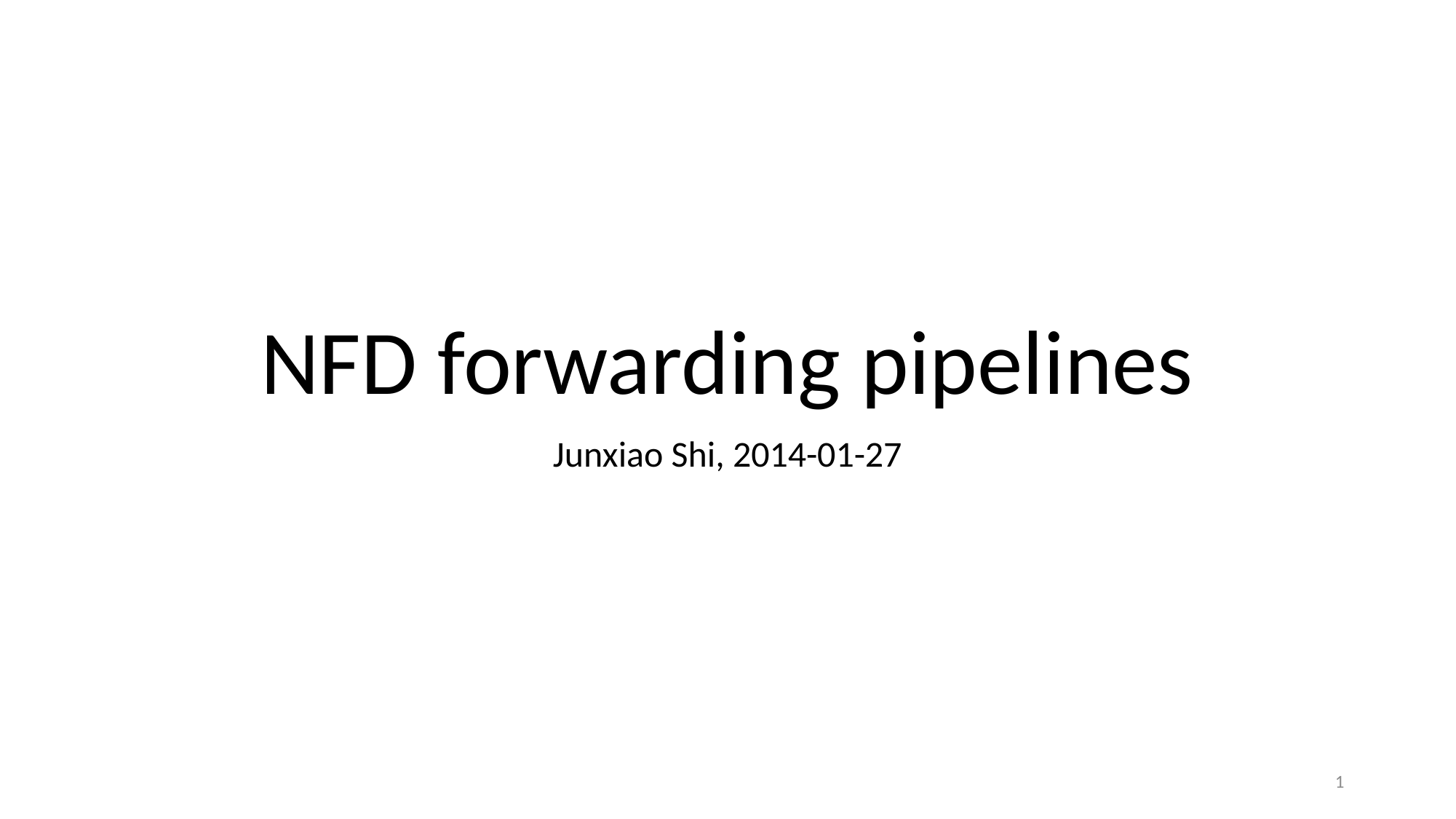

# NFD forwarding pipelines
Junxiao Shi, 2014-01-27
1